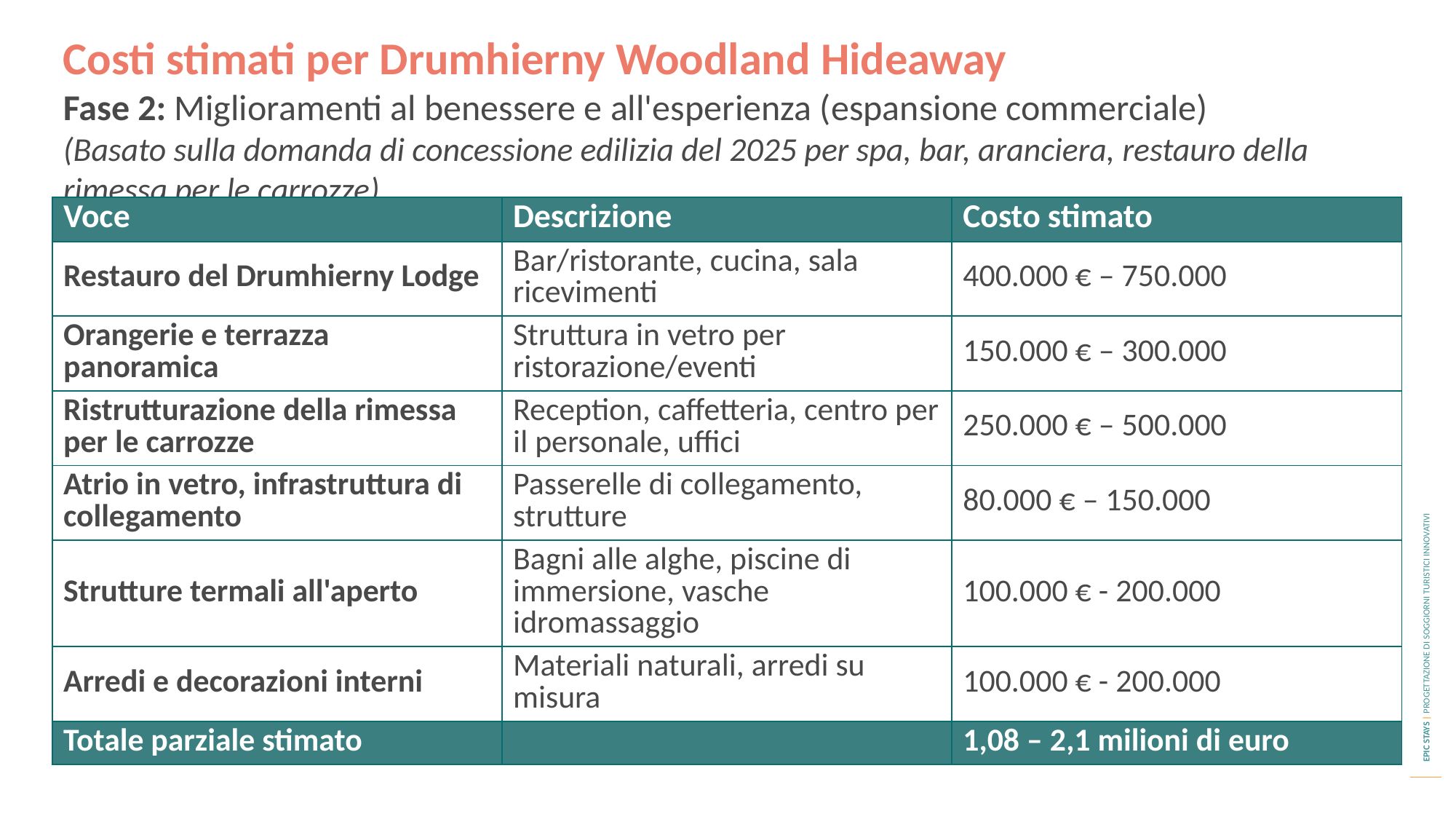

Costi stimati per Drumhierny Woodland Hideaway
Fase 2: Miglioramenti al benessere e all'esperienza (espansione commerciale)
(Basato sulla domanda di concessione edilizia del 2025 per spa, bar, aranciera, restauro della rimessa per le carrozze)
| Voce | Descrizione | Costo stimato |
| --- | --- | --- |
| Restauro del Drumhierny Lodge | Bar/ristorante, cucina, sala ricevimenti | 400.000 € – 750.000 |
| Orangerie e terrazza panoramica | Struttura in vetro per ristorazione/eventi | 150.000 € – 300.000 |
| Ristrutturazione della rimessa per le carrozze | Reception, caffetteria, centro per il personale, uffici | 250.000 € – 500.000 |
| Atrio in vetro, infrastruttura di collegamento | Passerelle di collegamento, strutture | 80.000 € – 150.000 |
| Strutture termali all'aperto | Bagni alle alghe, piscine di immersione, vasche idromassaggio | 100.000 € - 200.000 |
| Arredi e decorazioni interni | Materiali naturali, arredi su misura | 100.000 € - 200.000 |
| Totale parziale stimato |  | 1,08 – 2,1 milioni di euro |